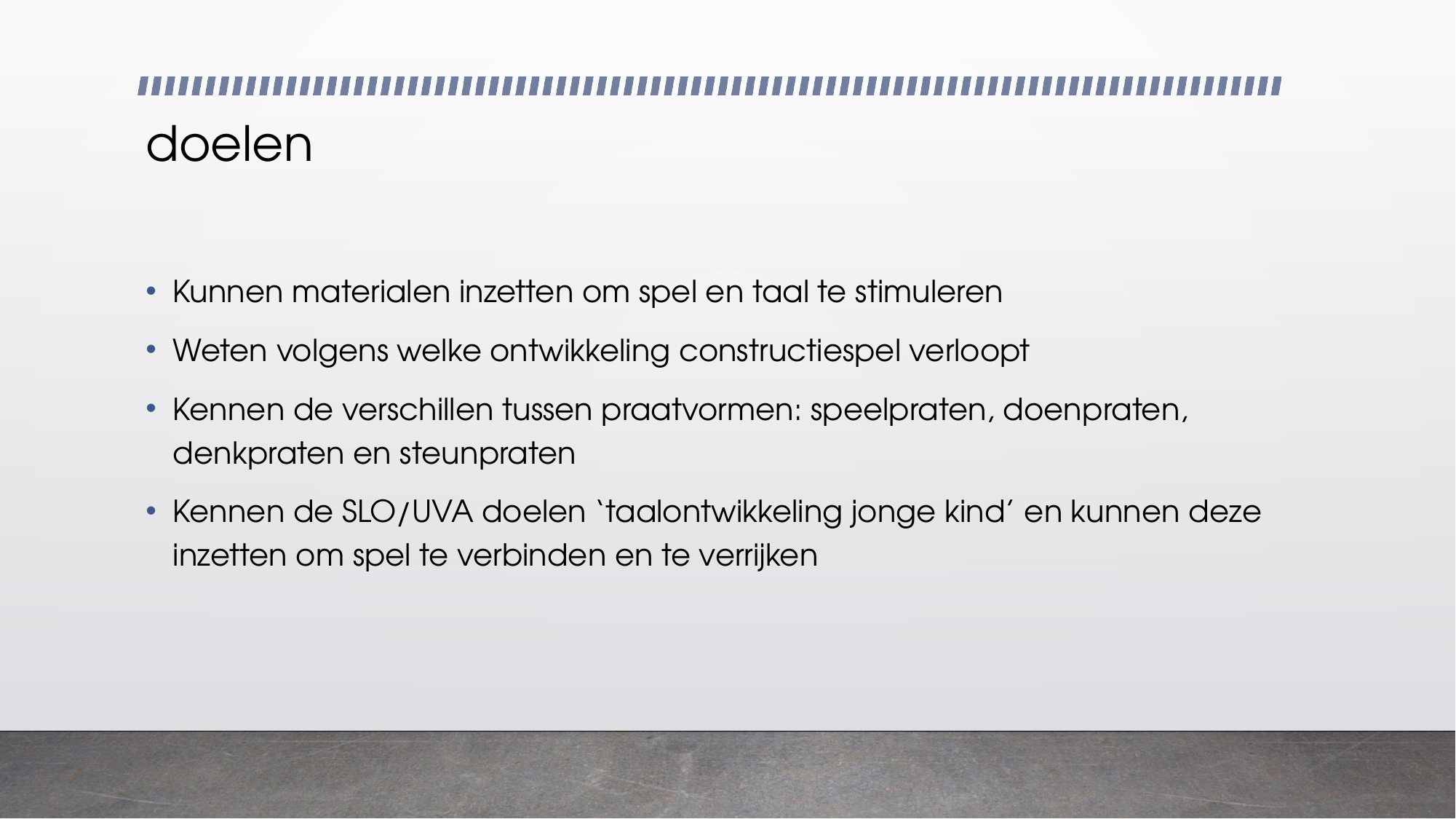

# doelen
Kunnen materialen inzetten om spel en taal te stimuleren
Weten volgens welke ontwikkeling constructiespel verloopt
Kennen de verschillen tussen praatvormen: speelpraten, doenpraten, denkpraten en steunpraten
Kennen de SLO/UVA doelen ‘taalontwikkeling jonge kind’ en kunnen deze inzetten om spel te verbinden en te verrijken